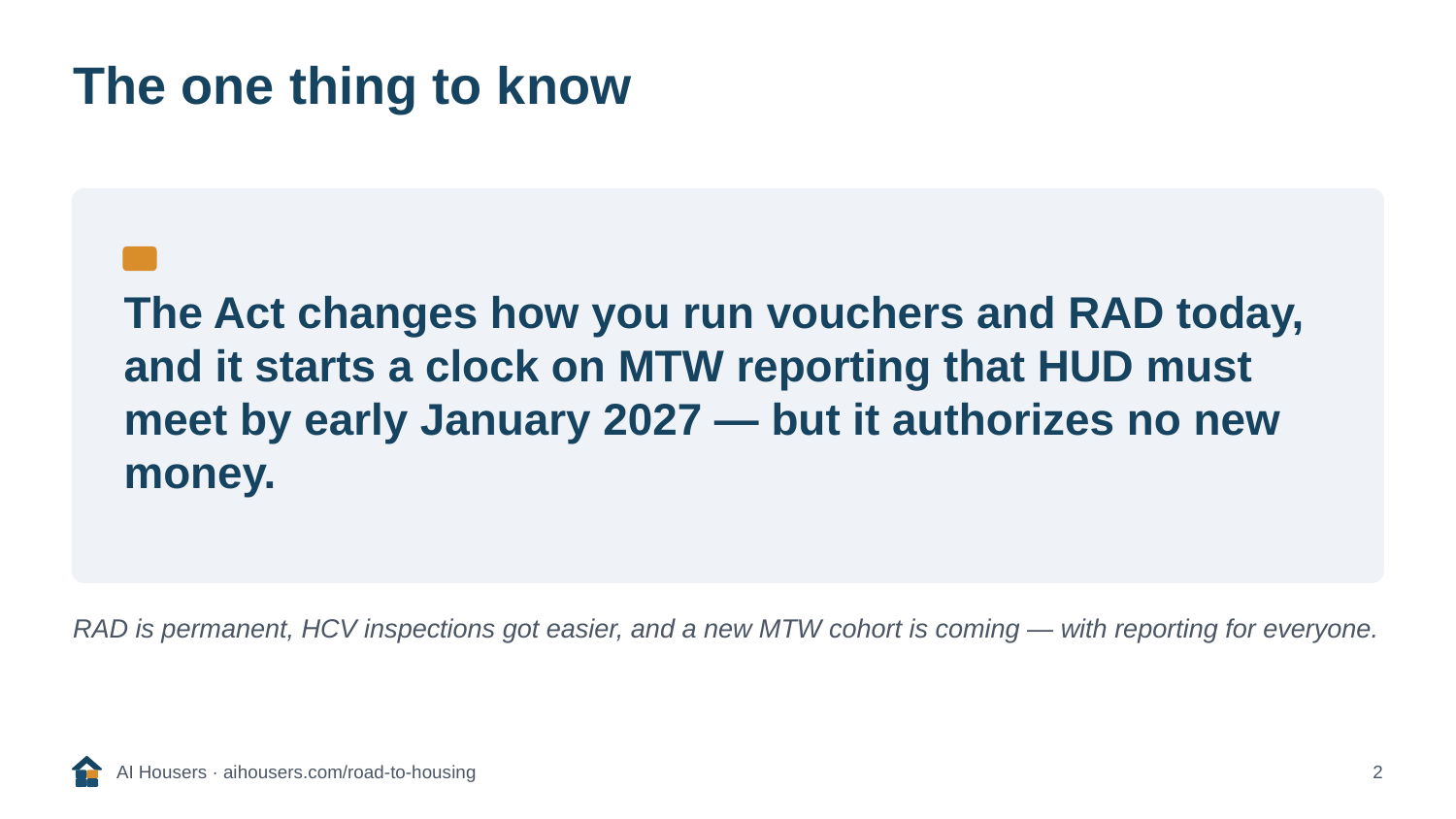

The one thing to know

The Act changes how you run vouchers and RAD today, and it starts a clock on MTW reporting that HUD must meet by early January 2027 — but it authorizes no new money.
RAD is permanent, HCV inspections got easier, and a new MTW cohort is coming — with reporting for everyone.
AI Housers · aihousers.com/road-to-housing
2